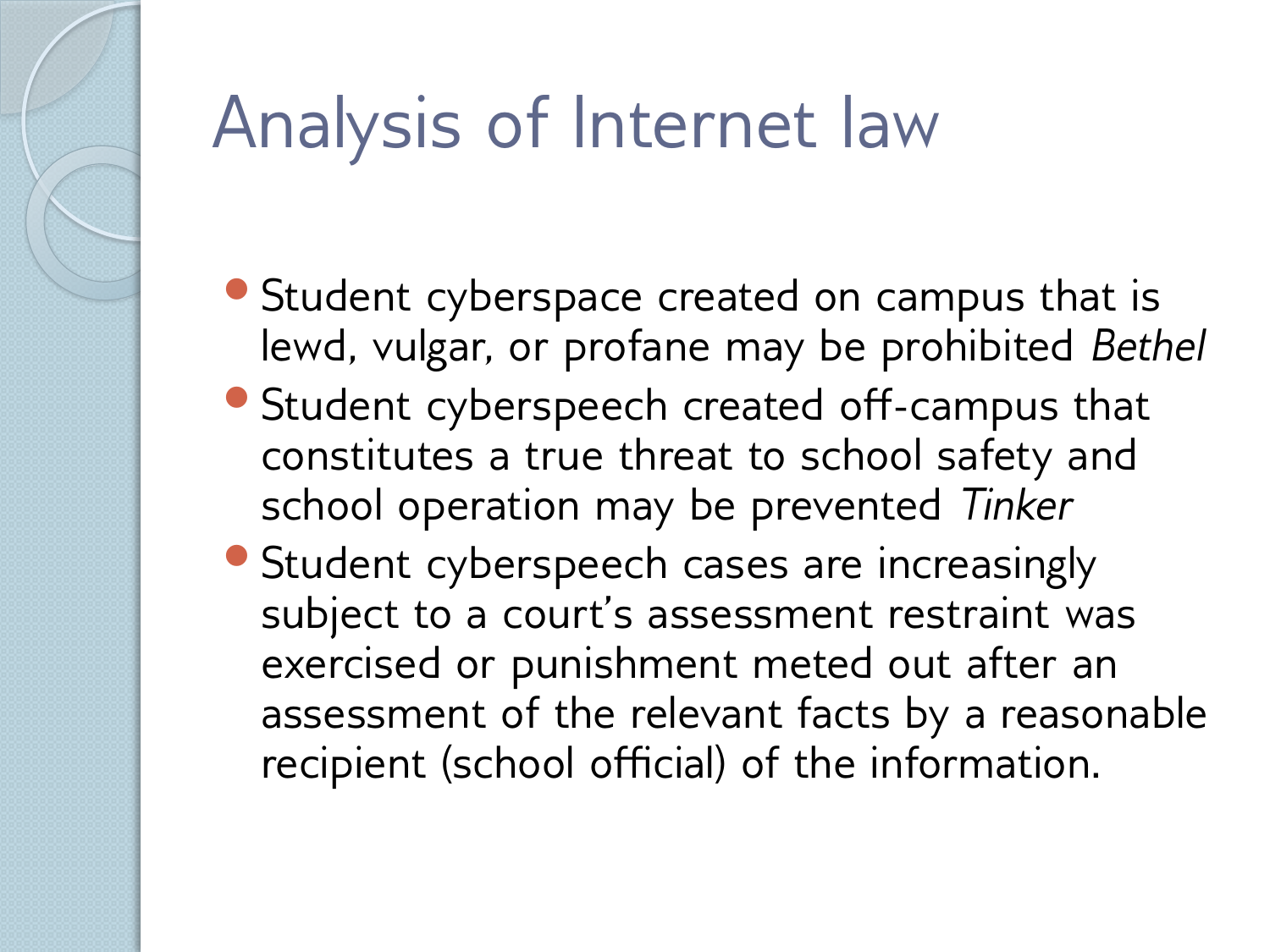

# Analysis of Internet law

Student cyberspace created on campus that is lewd, vulgar, or profane may be prohibited Bethel
Student cyberspeech created off-campus that constitutes a true threat to school safety and school operation may be prevented Tinker
Student cyberspeech cases are increasingly subject to a court’s assessment restraint was exercised or punishment meted out after an assessment of the relevant facts by a reasonable recipient (school official) of the information.